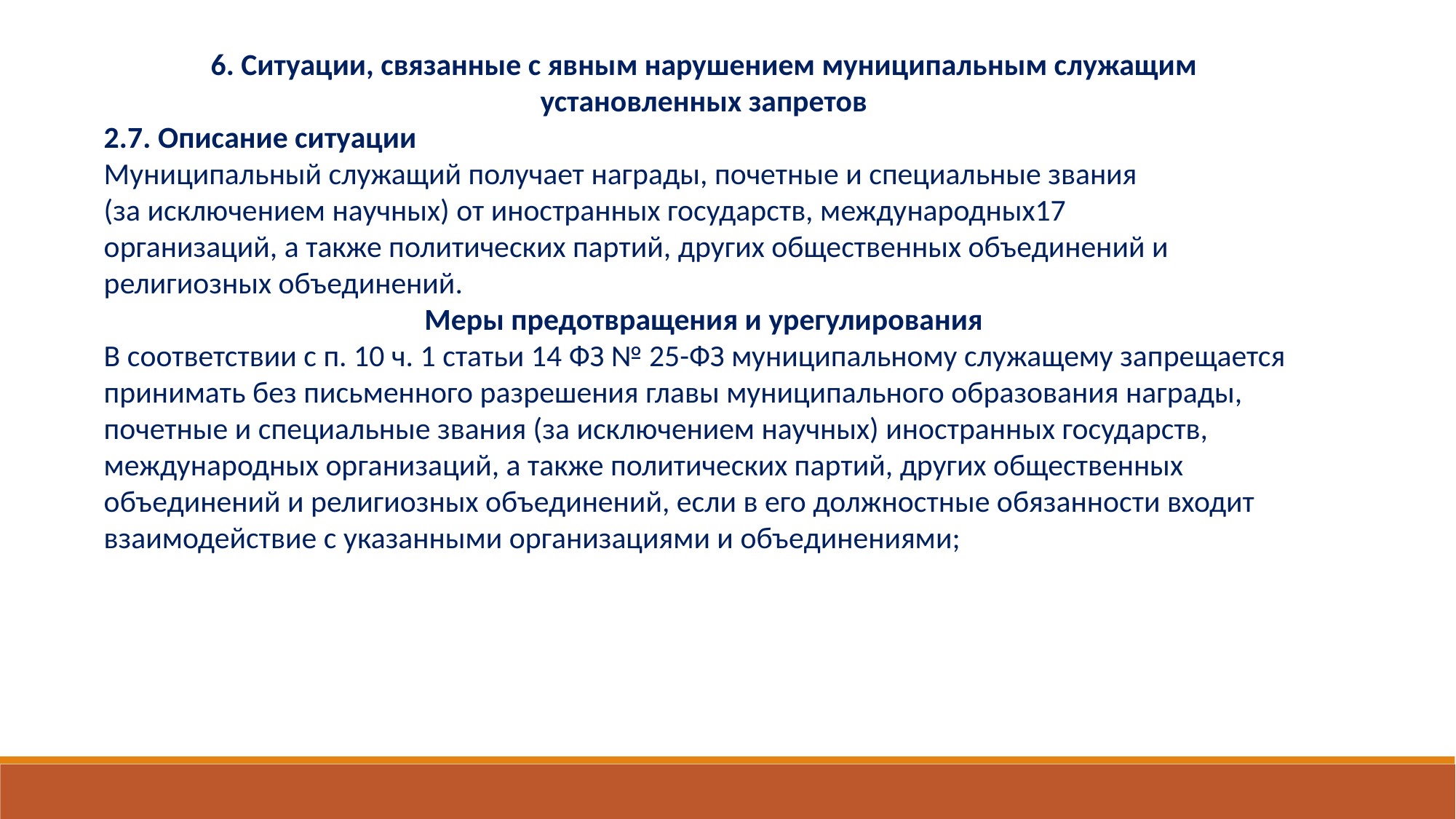

6. Ситуации, связанные с явным нарушением муниципальным служащим
установленных запретов
2.7. Описание ситуации
Муниципальный служащий получает награды, почетные и специальные звания
(за исключением научных) от иностранных государств, международных17
организаций, а также политических партий, других общественных объединений и
религиозных объединений.
Меры предотвращения и урегулирования
В соответствии с п. 10 ч. 1 статьи 14 ФЗ № 25-ФЗ муниципальному служащему запрещается принимать без письменного разрешения главы муниципального образования награды, почетные и специальные звания (за исключением научных) иностранных государств, международных организаций, а также политических партий, других общественных объединений и религиозных объединений, если в его должностные обязанности входит взаимодействие с указанными организациями и объединениями;